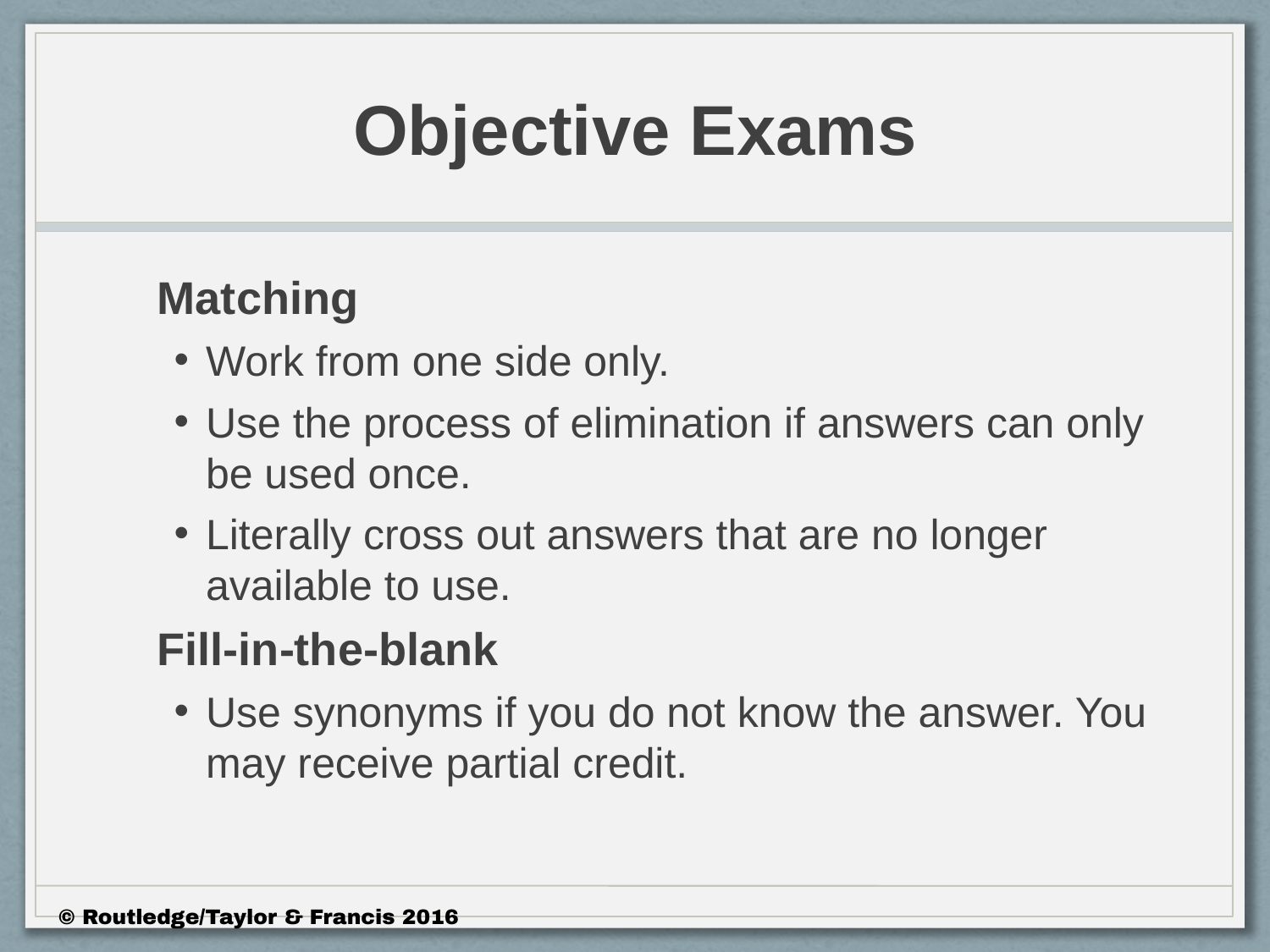

# Objective Exams
Matching
Work from one side only.
Use the process of elimination if answers can only be used once.
Literally cross out answers that are no longer available to use.
Fill-in-the-blank
Use synonyms if you do not know the answer. You may receive partial credit.
© Routledge/Taylor & Francis 2016